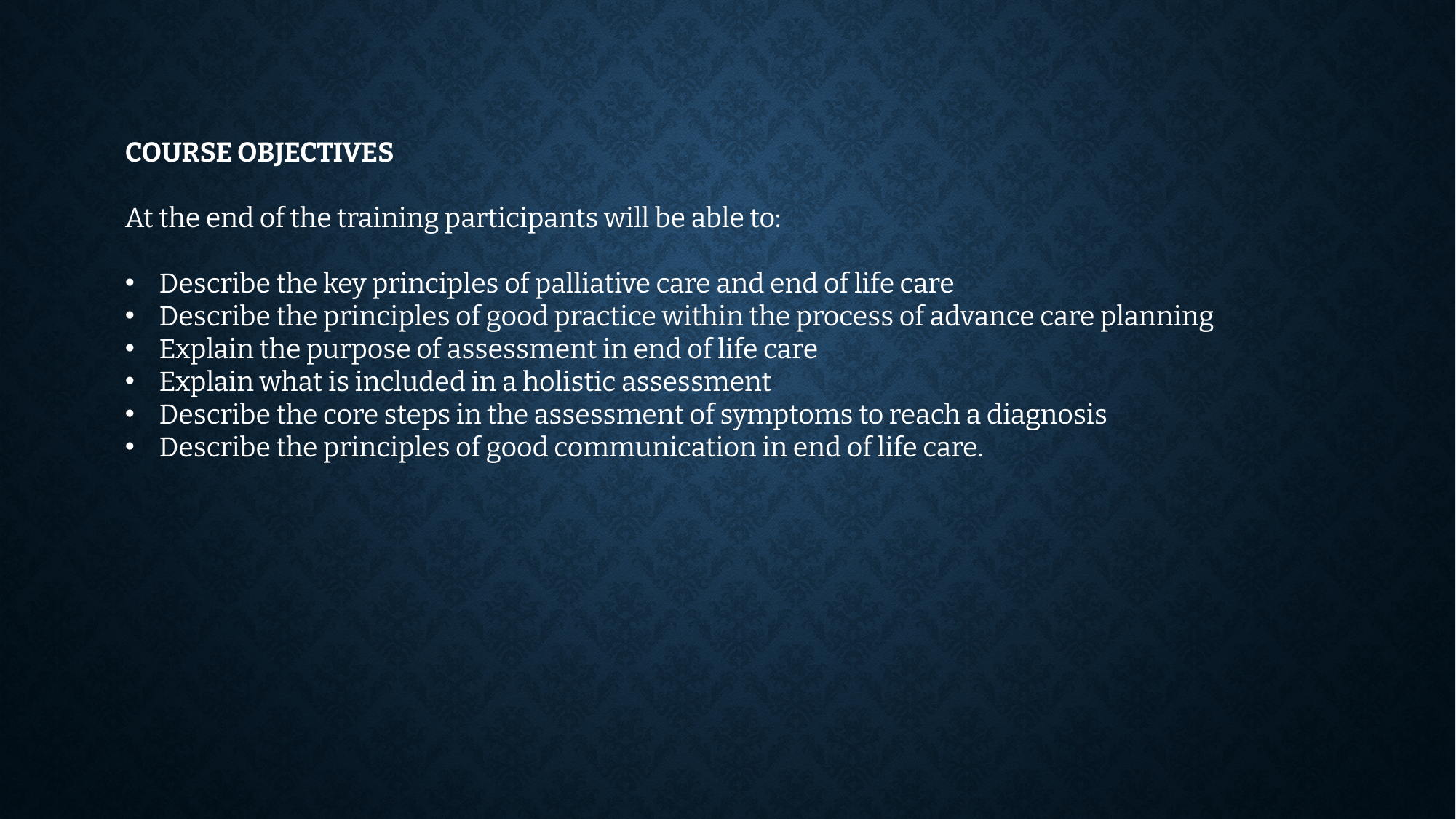

COURSE OBJECTIVES

At the end of the training participants will be able to:

Describe the key principles of palliative care and end of life care
Describe the principles of good practice within the process of advance care planning
Explain the purpose of assessment in end of life care
Explain what is included in a holistic assessment
Describe the core steps in the assessment of symptoms to reach a diagnosis
Describe the principles of good communication in end of life care.